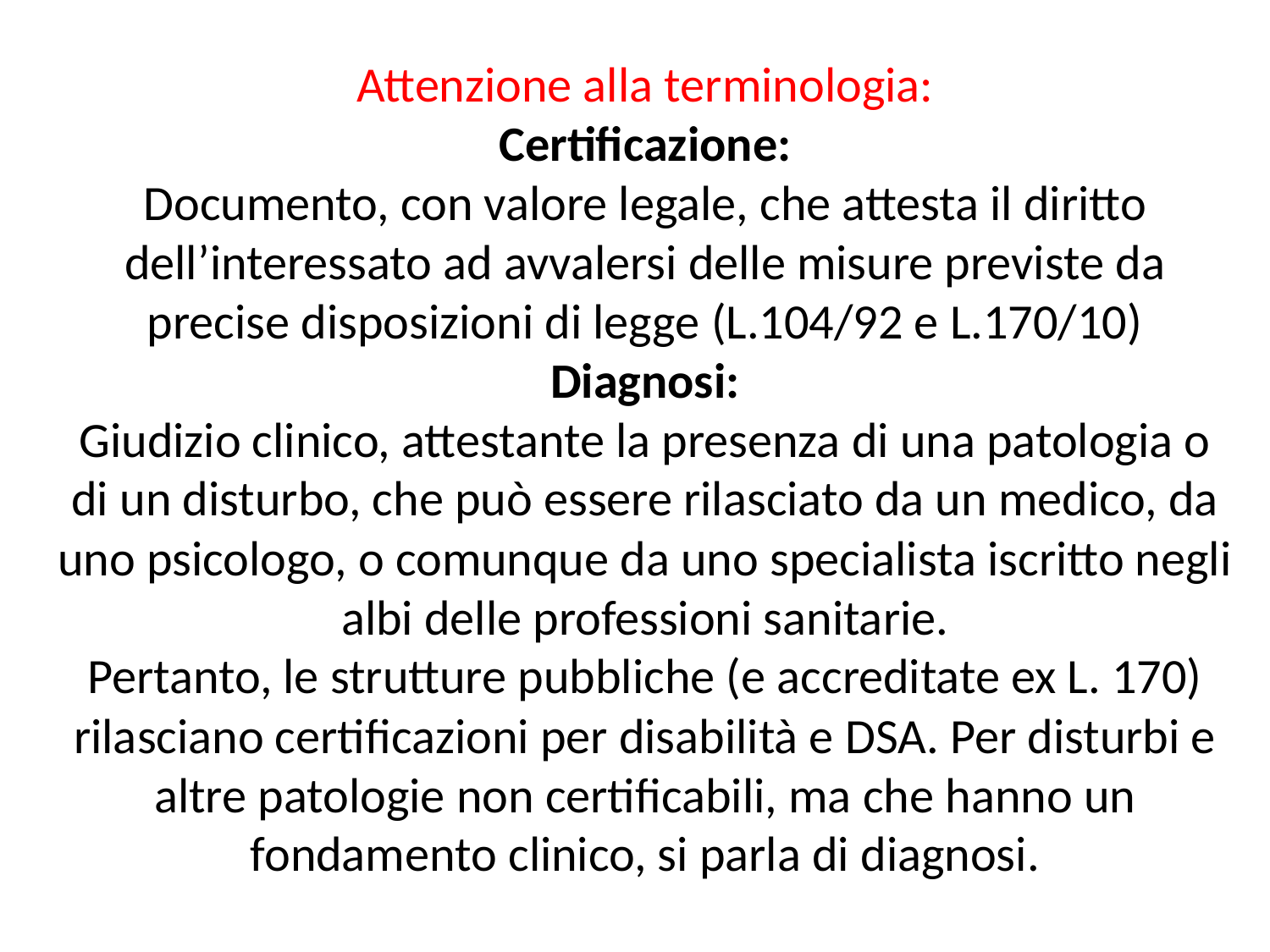

Attenzione alla terminologia:
Certificazione:
Documento, con valore legale, che attesta il diritto dell’interessato ad avvalersi delle misure previste da precise disposizioni di legge (L.104/92 e L.170/10)
Diagnosi:
Giudizio clinico, attestante la presenza di una patologia o di un disturbo, che può essere rilasciato da un medico, da uno psicologo, o comunque da uno specialista iscritto negli albi delle professioni sanitarie.
Pertanto, le strutture pubbliche (e accreditate ex L. 170) rilasciano certificazioni per disabilità e DSA. Per disturbi e altre patologie non certificabili, ma che hanno un fondamento clinico, si parla di diagnosi.